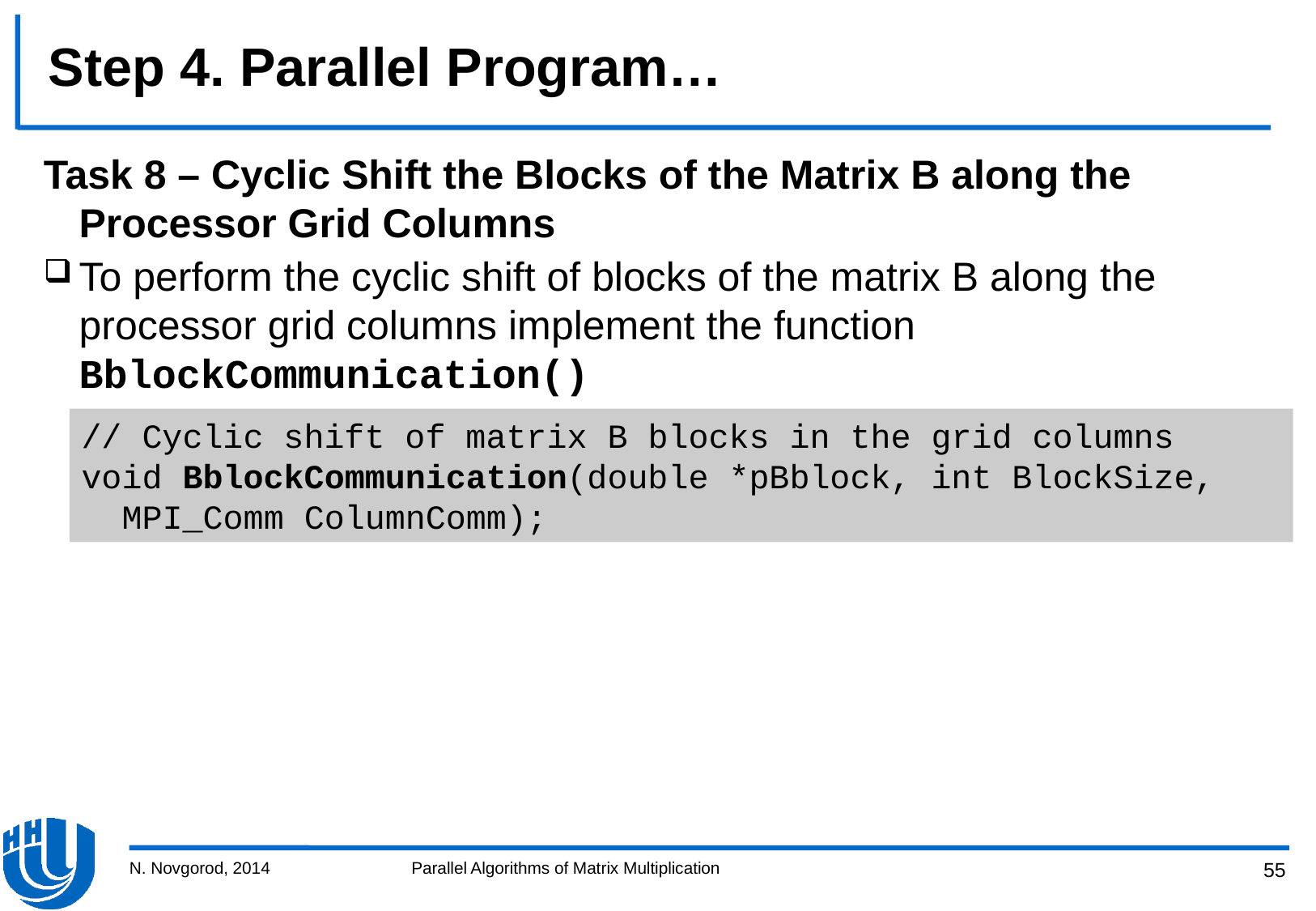

# Step 4. Parallel Program…
Task 8 – Cyclic Shift the Blocks of the Matrix B along the Processor Grid Columns
To perform the cyclic shift of blocks of the matrix B along the processor grid columns implement the function BblockCommunication()

// Cyclic shift of matrix B blocks in the grid columns
void BblockCommunication(double *pBblock, int BlockSize,
  MPI_Comm ColumnComm);
N. Novgorod, 2014
Parallel Algorithms of Matrix Multiplication
55